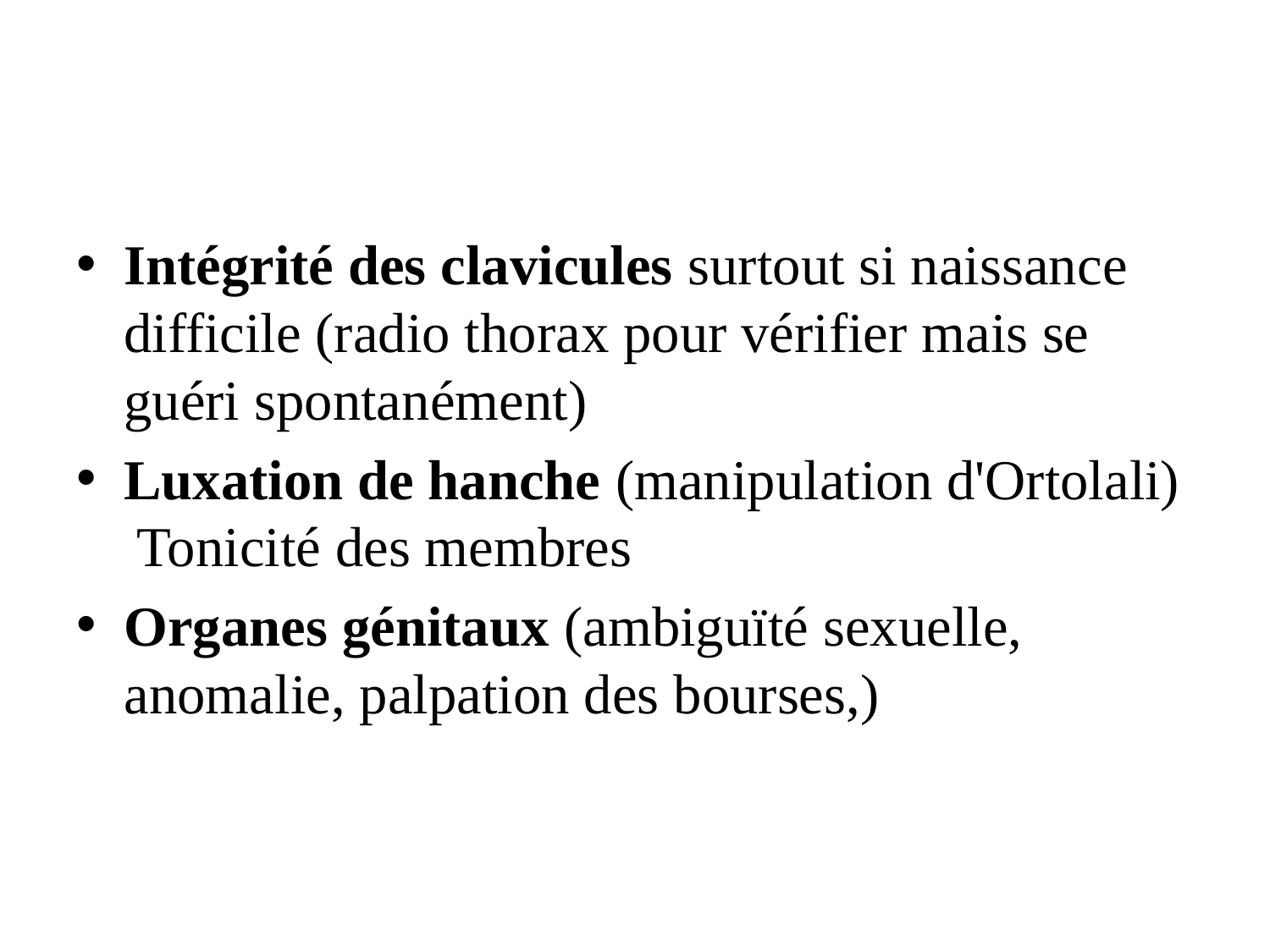

#
Intégrité des clavicules surtout si naissance difficile (radio thorax pour vérifier mais se guéri spontanément)
Luxation de hanche (manipulation d'Ortolali)  Tonicité des membres
Organes génitaux (ambiguïté sexuelle, anomalie, palpation des bourses,)